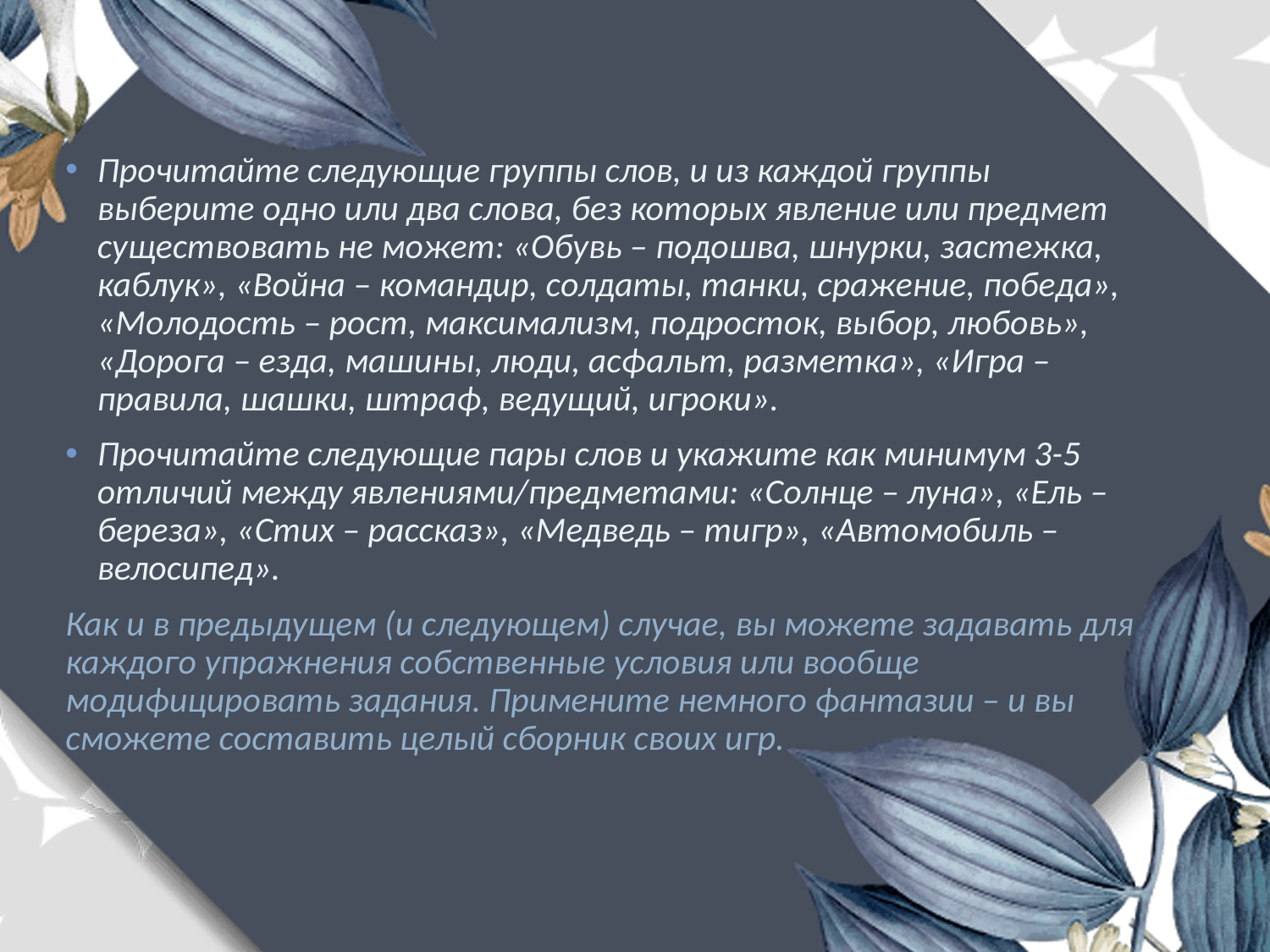

Прочитайте следующие группы слов, и из каждой группы выберите одно или два слова, без которых явление или предмет существовать не может: «Обувь – подошва, шнурки, застежка, каблук», «Война – командир, солдаты, танки, сражение, победа», «Молодость – рост, максимализм, подросток, выбор, любовь», «Дорога – езда, машины, люди, асфальт, разметка», «Игра – правила, шашки, штраф, ведущий, игроки».
Прочитайте следующие пары слов и укажите как минимум 3-5 отличий между явлениями/предметами: «Солнце – луна», «Ель – береза», «Стих – рассказ», «Медведь – тигр», «Автомобиль – велосипед».
Как и в предыдущем (и следующем) случае, вы можете задавать для каждого упражнения собственные условия или вообще модифицировать задания. Примените немного фантазии – и вы сможете составить целый сборник своих игр.